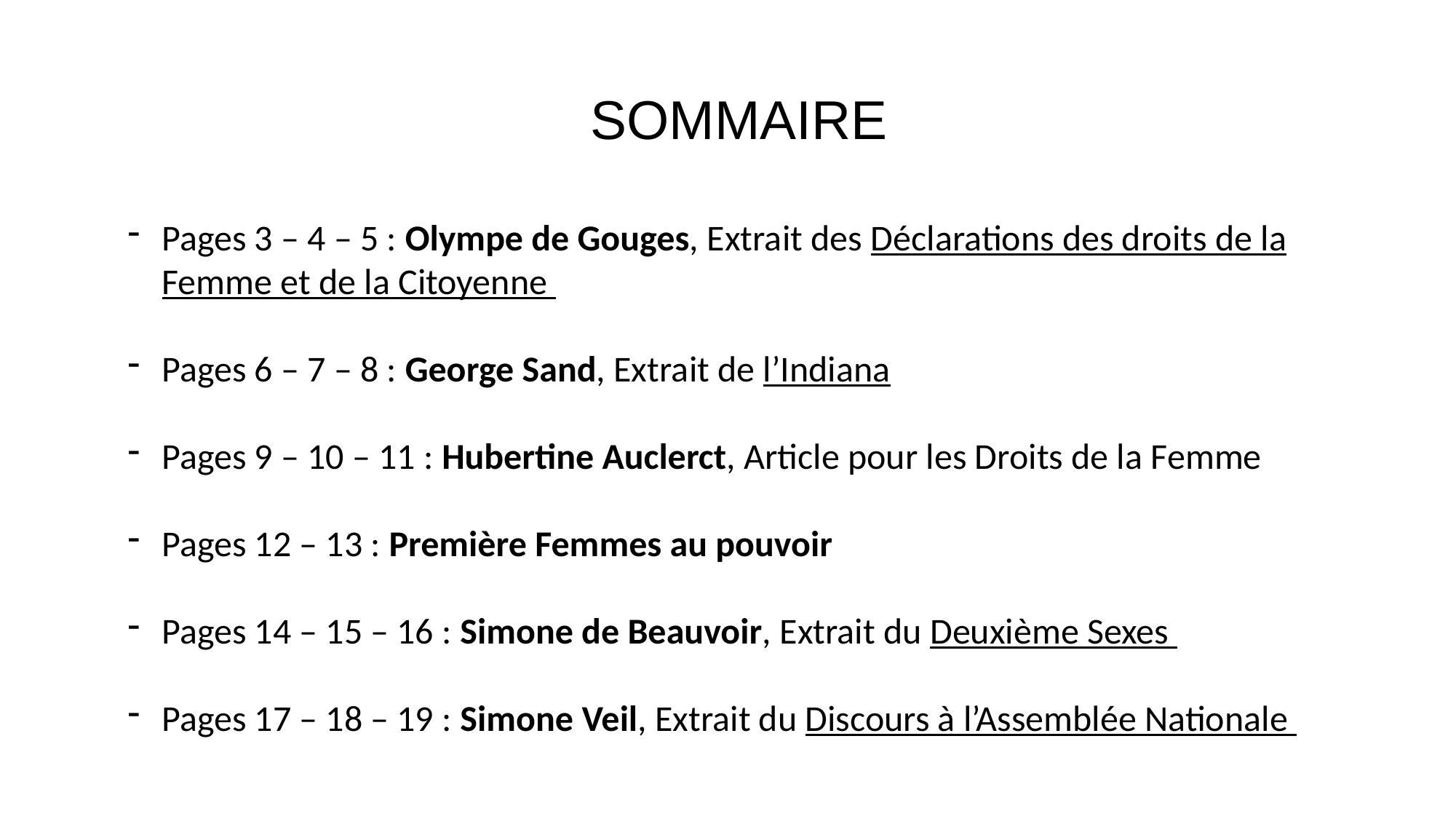

SOMMAIRE
Pages 3 – 4 – 5 : Olympe de Gouges, Extrait des Déclarations des droits de la Femme et de la Citoyenne

Pages 6 – 7 – 8 : George Sand, Extrait de l’Indiana

Pages 9 – 10 – 11 : Hubertine Auclerct, Article pour les Droits de la Femme

Pages 12 – 13 : Première Femmes au pouvoir

Pages 14 – 15 – 16 : Simone de Beauvoir, Extrait du Deuxième Sexes

Pages 17 – 18 – 19 : Simone Veil, Extrait du Discours à l’Assemblée Nationale